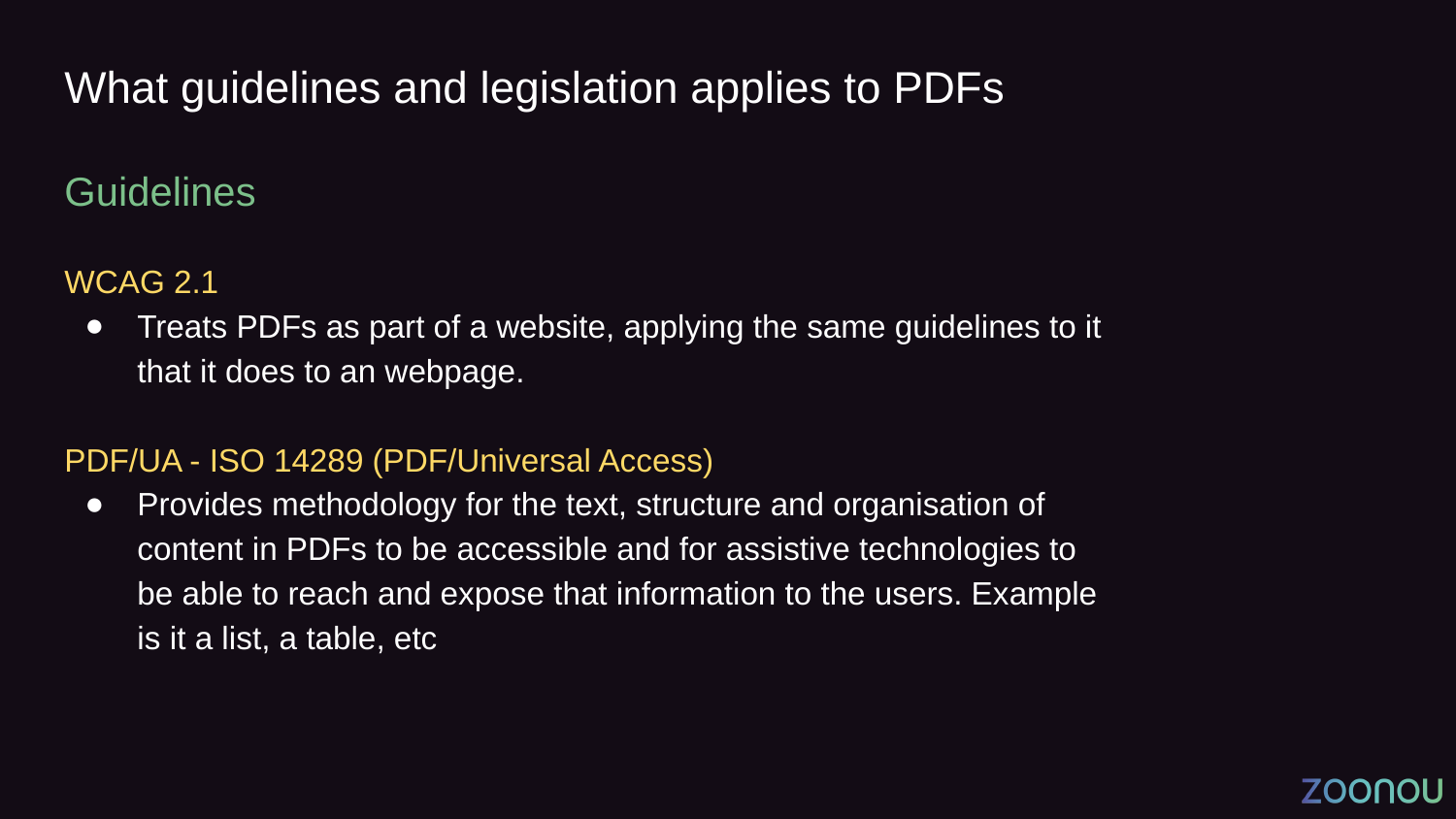

# What guidelines and legislation applies to PDFs

Guidelines
WCAG 2.1
Treats PDFs as part of a website, applying the same guidelines to it that it does to an webpage.

PDF/UA - ISO 14289 (PDF/Universal Access)
Provides methodology for the text, structure and organisation of content in PDFs to be accessible and for assistive technologies to be able to reach and expose that information to the users. Example is it a list, a table, etc